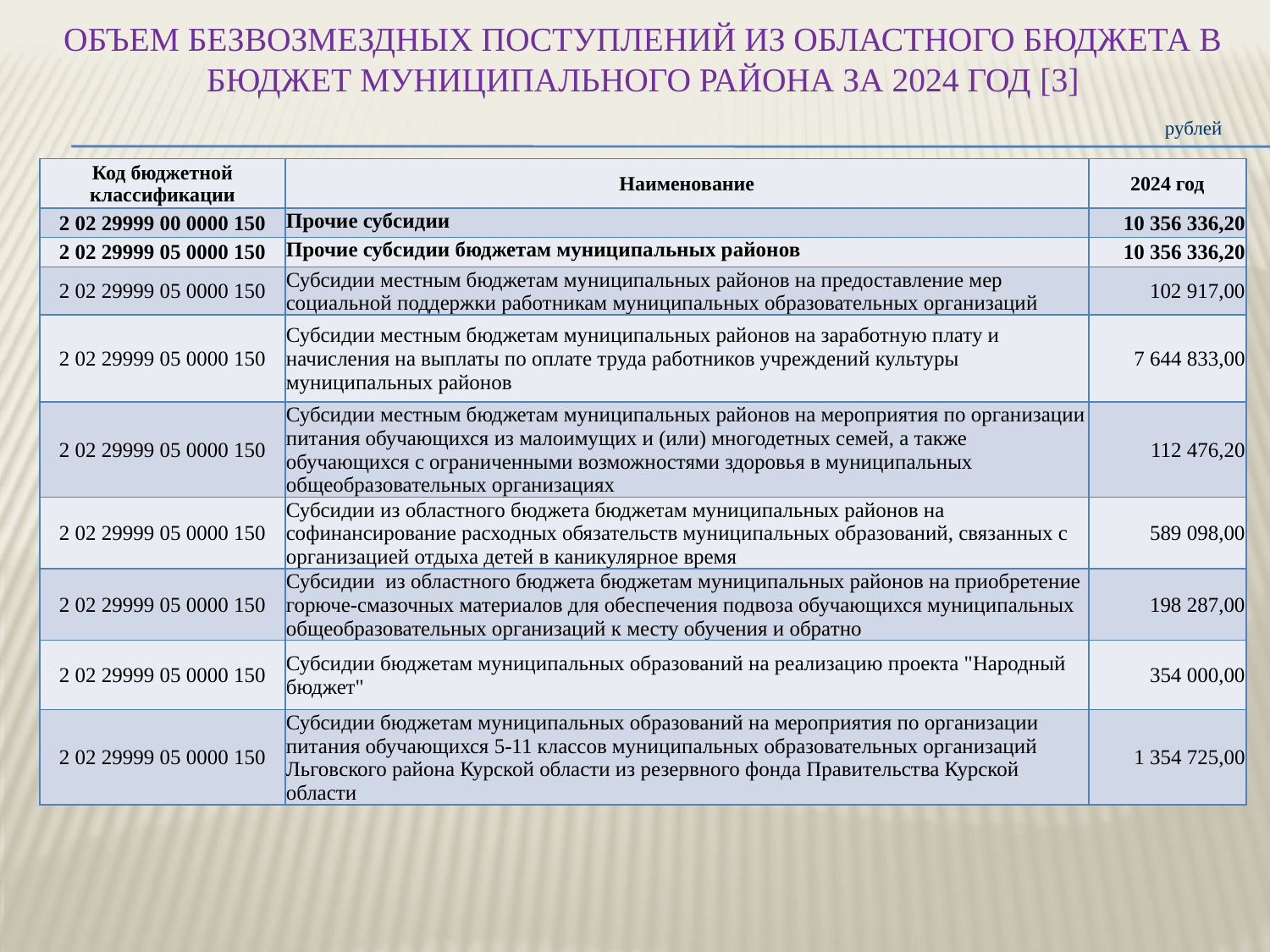

# ОБЪЕМ БЕЗВОЗМЕЗДНЫХ ПОСТУПЛЕНИЙ ИЗ ОБЛАСТНОГО БЮДЖЕТА В БЮДЖЕТ МУНИЦИПАЛЬНОГО РАЙОНА ЗА 2024 ГОД [3]
рублей
| Код бюджетной классификации | Наименование | 2024 год |
| --- | --- | --- |
| 2 02 29999 00 0000 150 | Прочие субсидии | 10 356 336,20 |
| 2 02 29999 05 0000 150 | Прочие субсидии бюджетам муниципальных районов | 10 356 336,20 |
| 2 02 29999 05 0000 150 | Субсидии местным бюджетам муниципальных районов на предоставление мер социальной поддержки работникам муниципальных образовательных организаций | 102 917,00 |
| 2 02 29999 05 0000 150 | Субсидии местным бюджетам муниципальных районов на заработную плату и начисления на выплаты по оплате труда работников учреждений культуры муниципальных районов | 7 644 833,00 |
| 2 02 29999 05 0000 150 | Субсидии местным бюджетам муниципальных районов на мероприятия по организации питания обучающихся из малоимущих и (или) многодетных семей, а также обучающихся с ограниченными возможностями здоровья в муниципальных общеобразовательных организациях | 112 476,20 |
| 2 02 29999 05 0000 150 | Субсидии из областного бюджета бюджетам муниципальных районов на софинансирование расходных обязательств муниципальных образований, связанных с организацией отдыха детей в каникулярное время | 589 098,00 |
| 2 02 29999 05 0000 150 | Субсидии из областного бюджета бюджетам муниципальных районов на приобретение горюче-смазочных материалов для обеспечения подвоза обучающихся муниципальных общеобразовательных организаций к месту обучения и обратно | 198 287,00 |
| 2 02 29999 05 0000 150 | Субсидии бюджетам муниципальных образований на реализацию проекта "Народный бюджет" | 354 000,00 |
| 2 02 29999 05 0000 150 | Субсидии бюджетам муниципальных образований на мероприятия по организации питания обучающихся 5-11 классов муниципальных образовательных организаций Льговского района Курской области из резервного фонда Правительства Курской области | 1 354 725,00 |